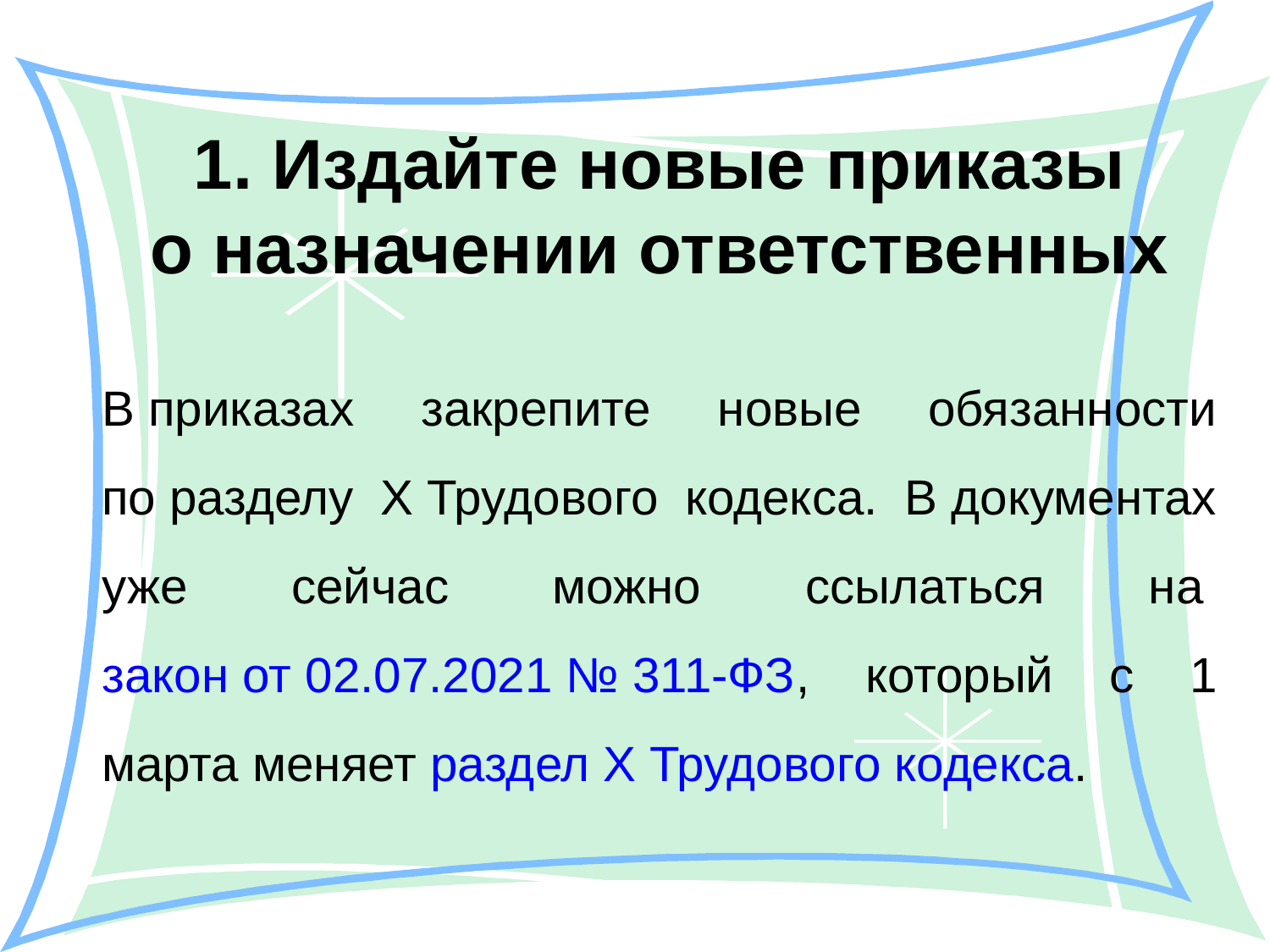

1. Издайте новые приказы о назначении ответственных

В приказах закрепите новые обязанности по разделу X Трудового кодекса. В документах уже сейчас можно ссылаться на закон от 02.07.2021 № 311-ФЗ, который с 1 марта меняет раздел X Трудового кодекса.